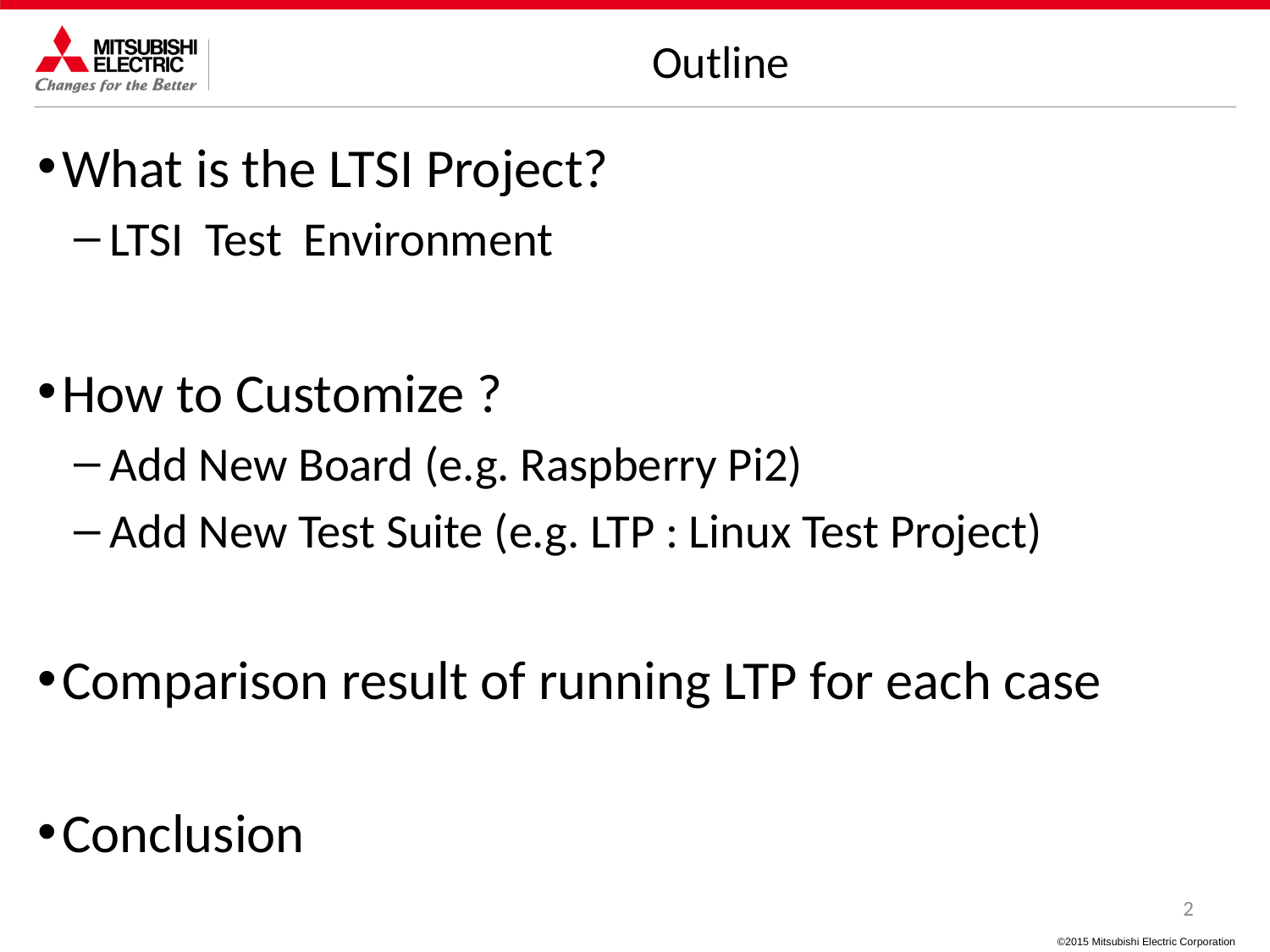

# Outline
What is the LTSI Project?
LTSI  Test  Environment

How to Customize ?
Add New Board (e.g. Raspberry Pi2)
Add New Test Suite (e.g. LTP : Linux Test Project)

Comparison result of running LTP for each case

Conclusion

2